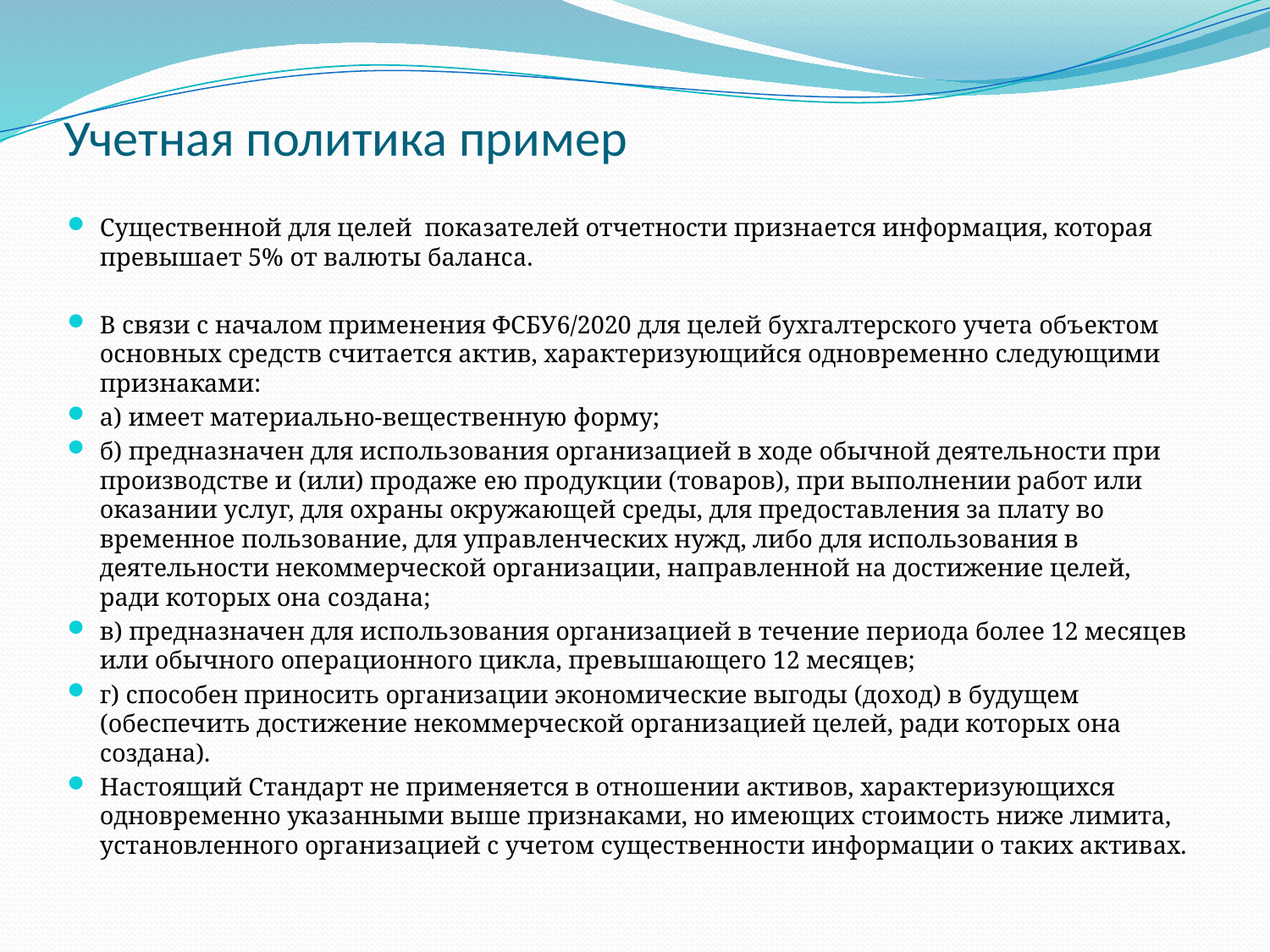

# Учетная политика пример
Существенной для целей  показателей отчетности признается информация, которая превышает 5% от валюты баланса.

В связи с началом применения ФСБУ6/2020 для целей бухгалтерского учета объектом основных средств считается актив, характеризующийся одновременно следующими признаками:
а) имеет материально-вещественную форму;
б) предназначен для использования организацией в ходе обычной деятельности при производстве и (или) продаже ею продукции (товаров), при выполнении работ или оказании услуг, для охраны окружающей среды, для предоставления за плату во временное пользование, для управленческих нужд, либо для использования в деятельности некоммерческой организации, направленной на достижение целей, ради которых она создана;
в) предназначен для использования организацией в течение периода более 12 месяцев или обычного операционного цикла, превышающего 12 месяцев;
г) способен приносить организации экономические выгоды (доход) в будущем (обеспечить достижение некоммерческой организацией целей, ради которых она создана).
Настоящий Стандарт не применяется в отношении активов, характеризующихся одновременно указанными выше признаками, но имеющих стоимость ниже лимита, установленного организацией с учетом существенности информации о таких активах.